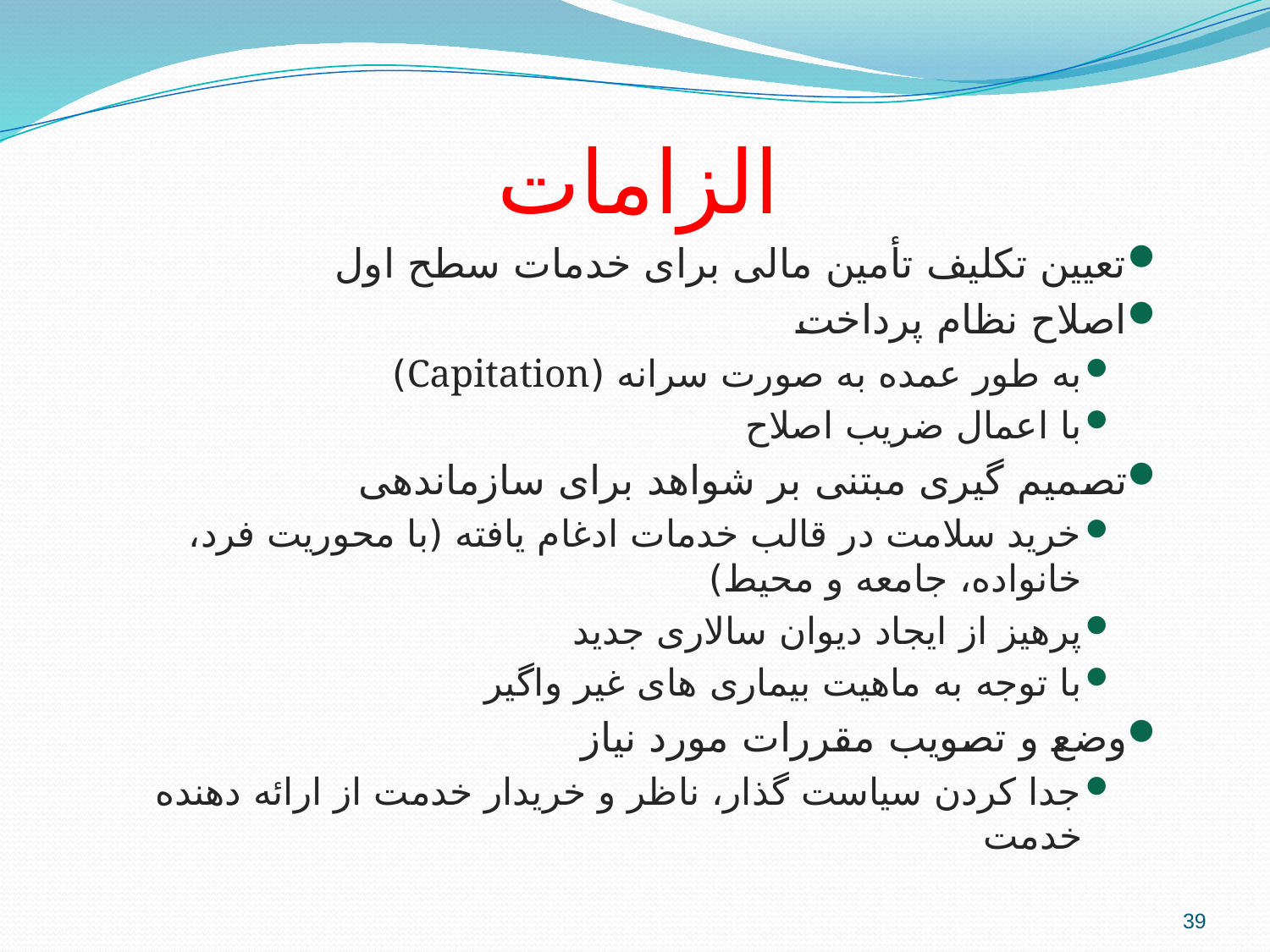

# الزامات
تعیین تکلیف تأمین مالی برای خدمات سطح اول
اصلاح نظام پرداخت
به طور عمده به صورت سرانه (Capitation)
با اعمال ضریب اصلاح
تصمیم گیری مبتنی بر شواهد برای سازماندهی
خرید سلامت در قالب خدمات ادغام یافته (با محوریت فرد، خانواده، جامعه و محیط)
پرهیز از ایجاد دیوان سالاری جدید
با توجه به ماهیت بیماری های غیر واگیر
وضع و تصویب مقررات مورد نیاز
جدا کردن سیاست گذار، ناظر و خریدار خدمت از ارائه دهنده خدمت
39